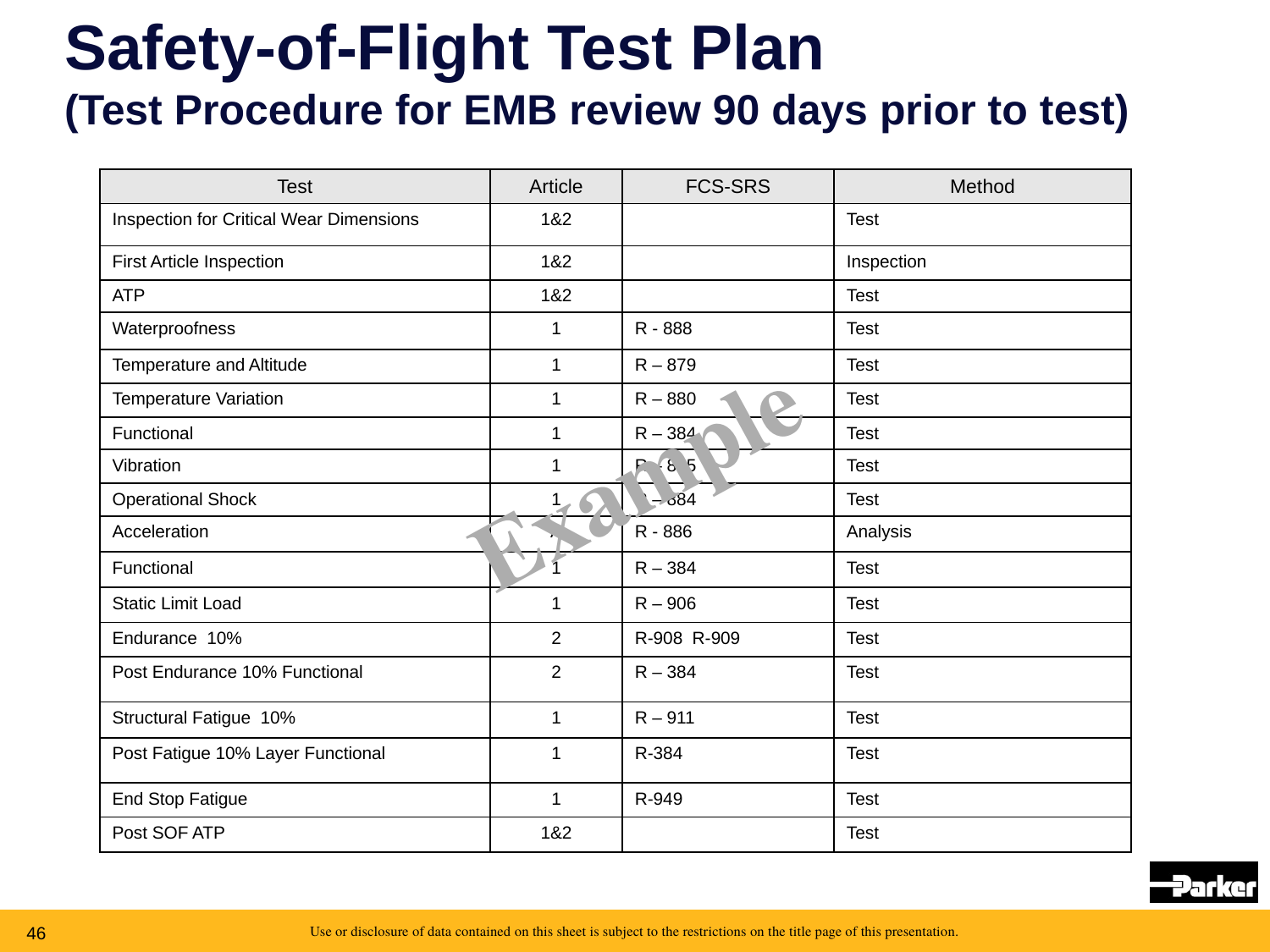

Safety-of-Flight Test Plan
(Test Procedure for EMB review 90 days prior to test)
| Test | Article | FCS-SRS | Method |
| --- | --- | --- | --- |
| Inspection for Critical Wear Dimensions | 1&2 |  | Test |
| First Article Inspection | 1&2 |  | Inspection |
| ATP | 1&2 |  | Test |
| Waterproofness | 1 | R - 888 | Test |
| Temperature and Altitude | 1 | R – 879 | Test |
| Temperature Variation | 1 | R – 880 | Test |
| Functional | 1 | R – 384 | Test |
| Vibration | 1 | R – 885 | Test |
| Operational Shock | 1 | R – 884 | Test |
| Acceleration | A | R - 886 | Analysis |
| Functional | 1 | R – 384 | Test |
| Static Limit Load | 1 | R – 906 | Test |
| Endurance 10% | 2 | R-908 R-909 | Test |
| Post Endurance 10% Functional | 2 | R – 384 | Test |
| Structural Fatigue 10% | 1 | R – 911 | Test |
| Post Fatigue 10% Layer Functional | 1 | R-384 | Test |
| End Stop Fatigue | 1 | R-949 | Test |
| Post SOF ATP | 1&2 |  | Test |
Example